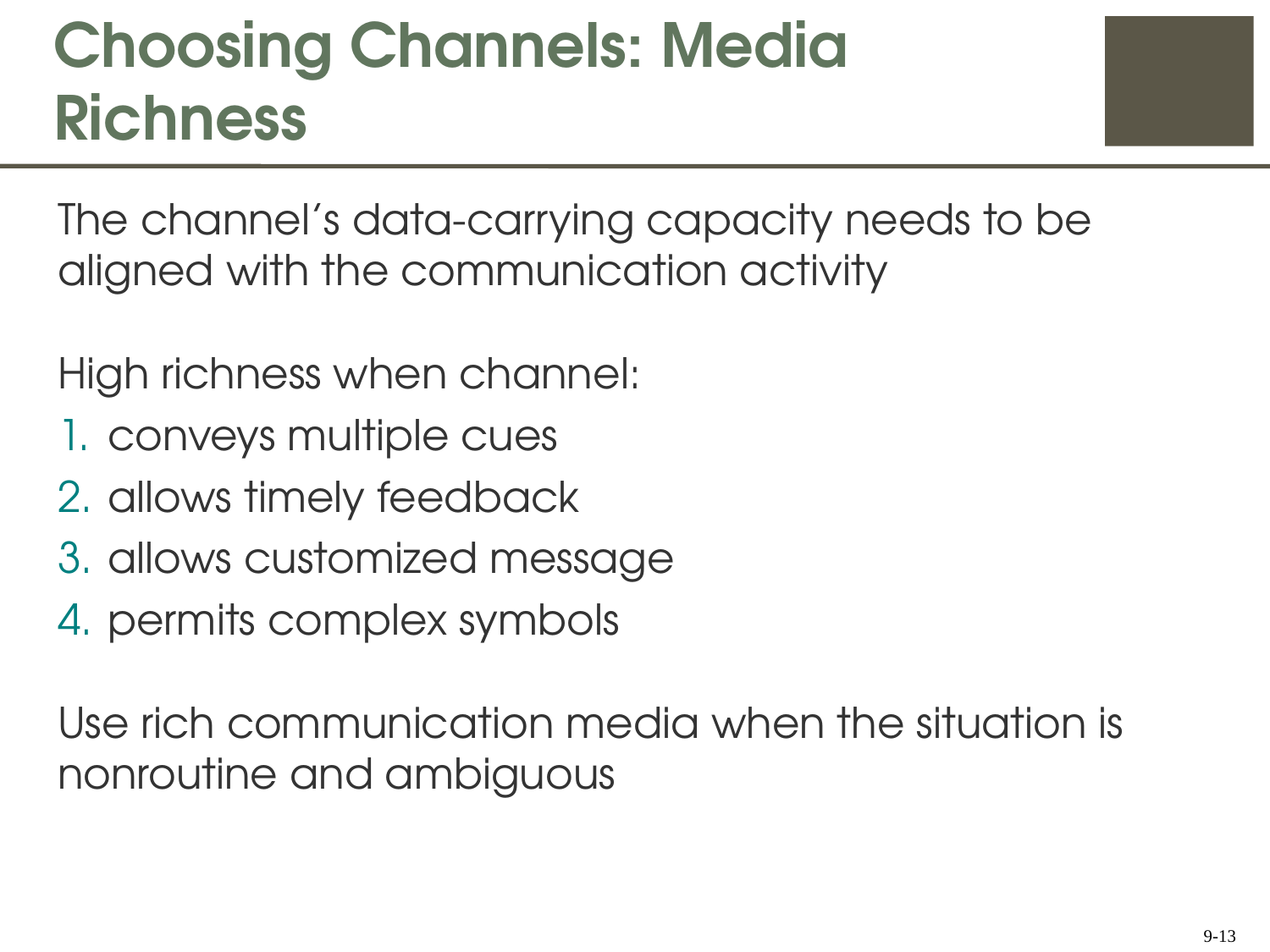

# Choosing Channels: Media Richness
The channel’s data-carrying capacity needs to be aligned with the communication activity
High richness when channel:
conveys multiple cues
allows timely feedback
allows customized message
permits complex symbols
Use rich communication media when the situation is nonroutine and ambiguous